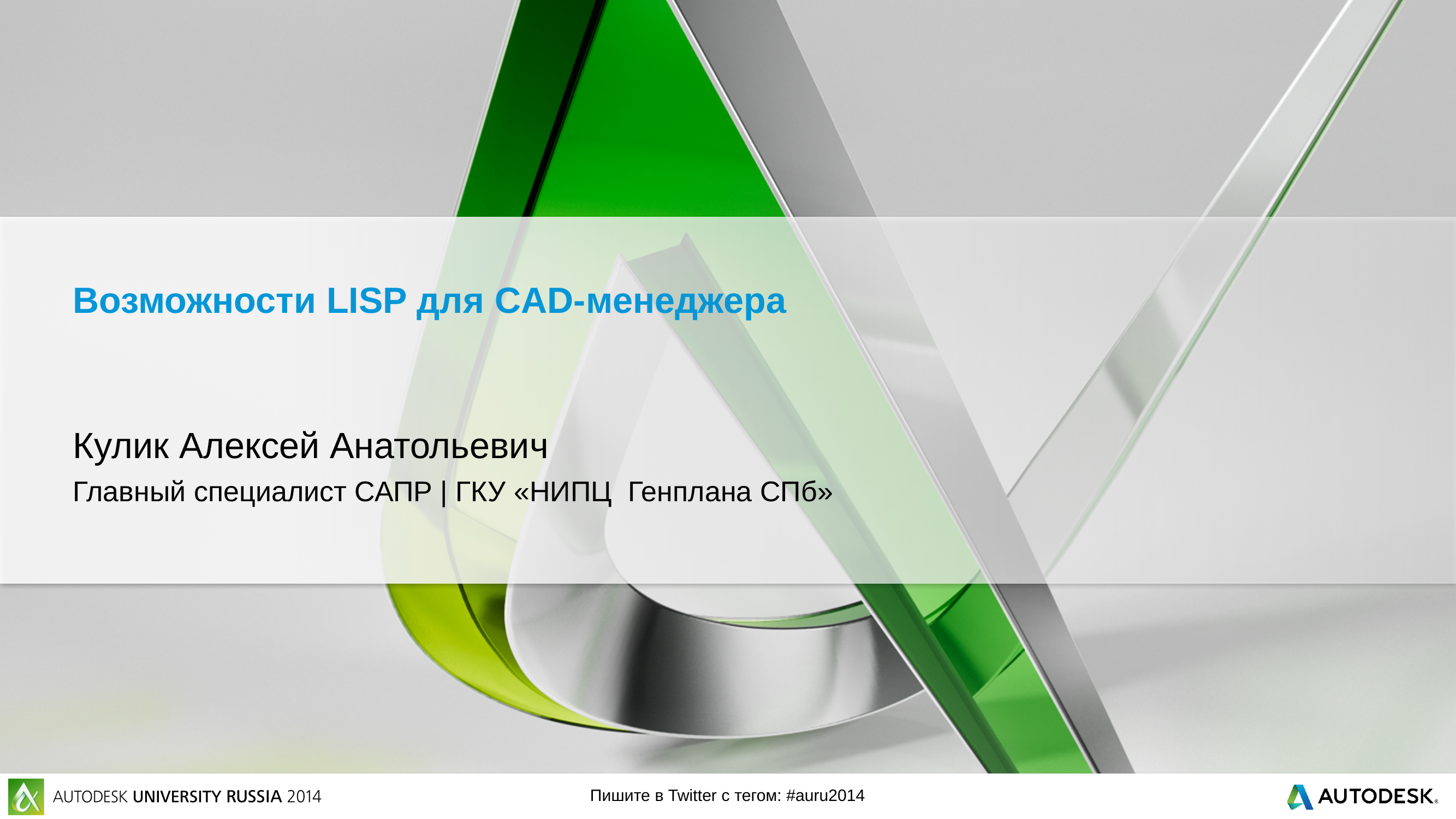

Возможности LISP для CAD-менеджера

Кулик Алексей Анатольевич
Главный специалист САПР | ГКУ «НИПЦ  Генплана СПб»